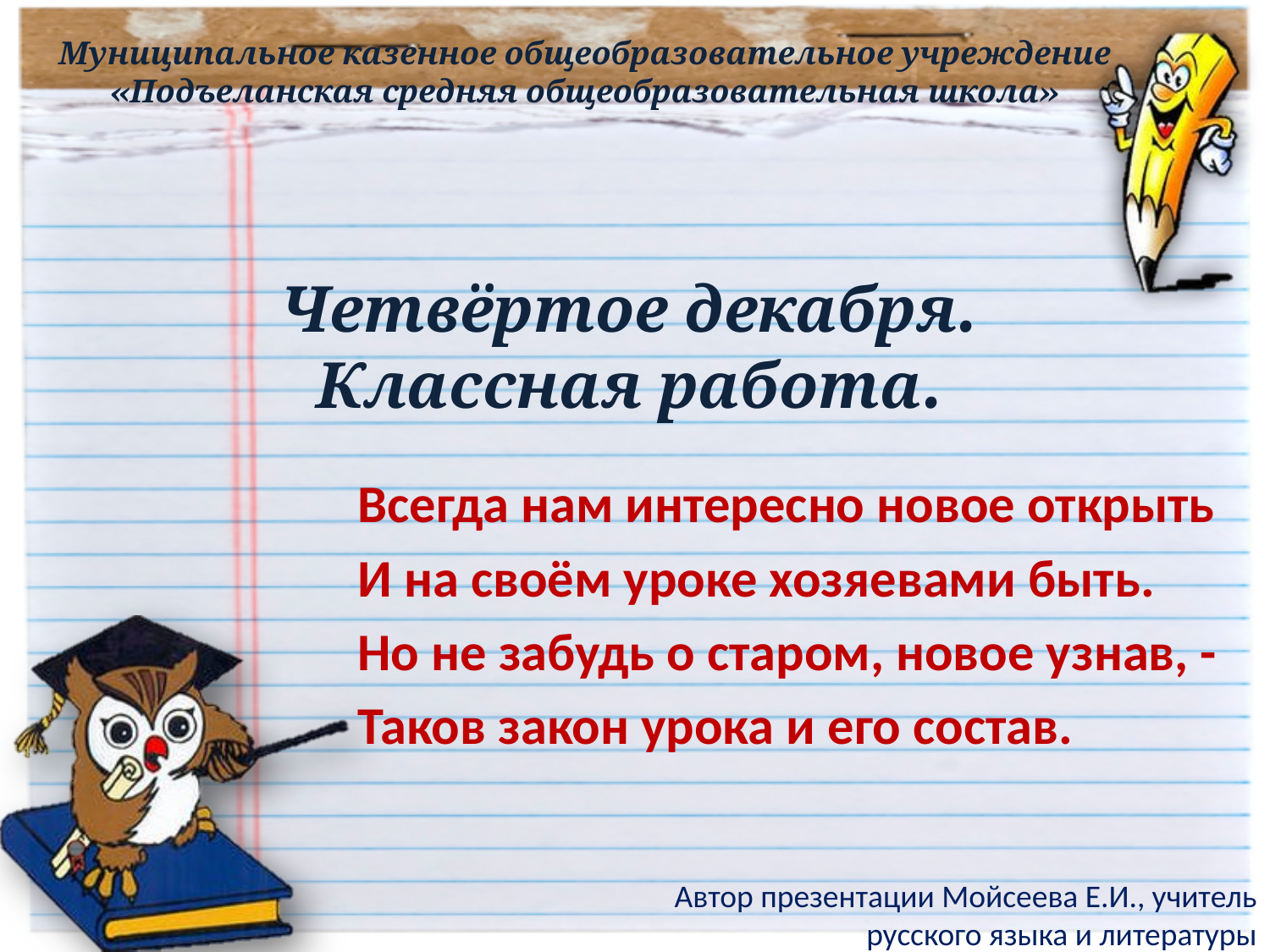

Муниципальное казенное общеобразовательное учреждение
«Подъеланская средняя общеобразовательная школа»
# Четвёртое декабря. Классная работа.
Всегда нам интересно новое открыть
И на своём уроке хозяевами быть.
Но не забудь о старом, новое узнав, -
Таков закон урока и его состав.
Автор презентации Мойсеева Е.И., учитель русского языка и литературы